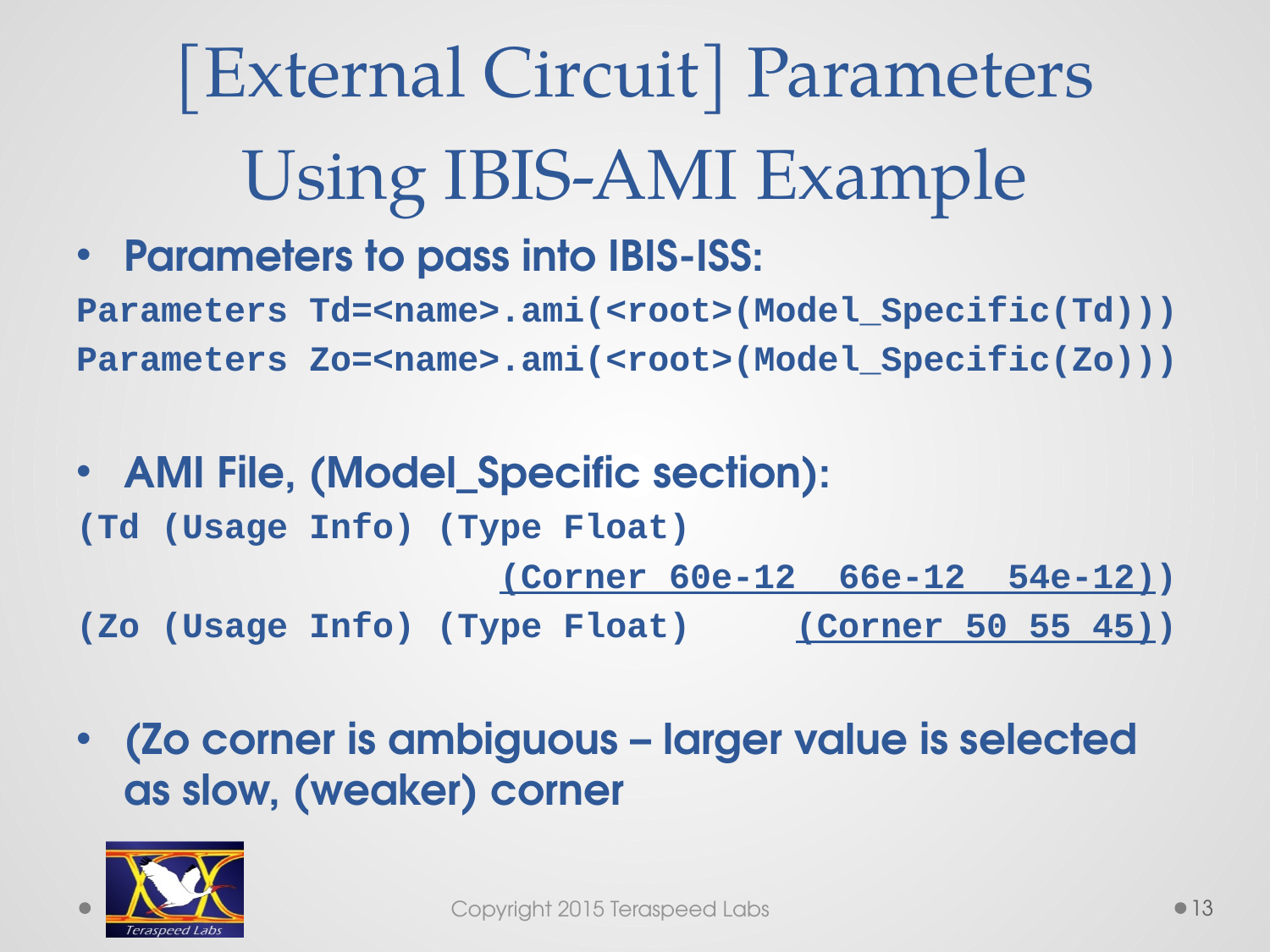

# [External Circuit] Parameters Using IBIS-AMI Example
Parameters to pass into IBIS-ISS:
Parameters Td=<name>.ami(<root>(Model_Specific(Td)))
Parameters Zo=<name>.ami(<root>(Model_Specific(Zo)))

AMI File, (Model_Specific section):
(Td (Usage Info) (Type Float)
                    (Corner 60e-12  66e-12  54e-12))
(Zo (Usage Info) (Type Float)     (Corner 50 55 45))

(Zo corner is ambiguous – larger value is selected as slow, (weaker) corner

13
Copyright 2015 Teraspeed Labs